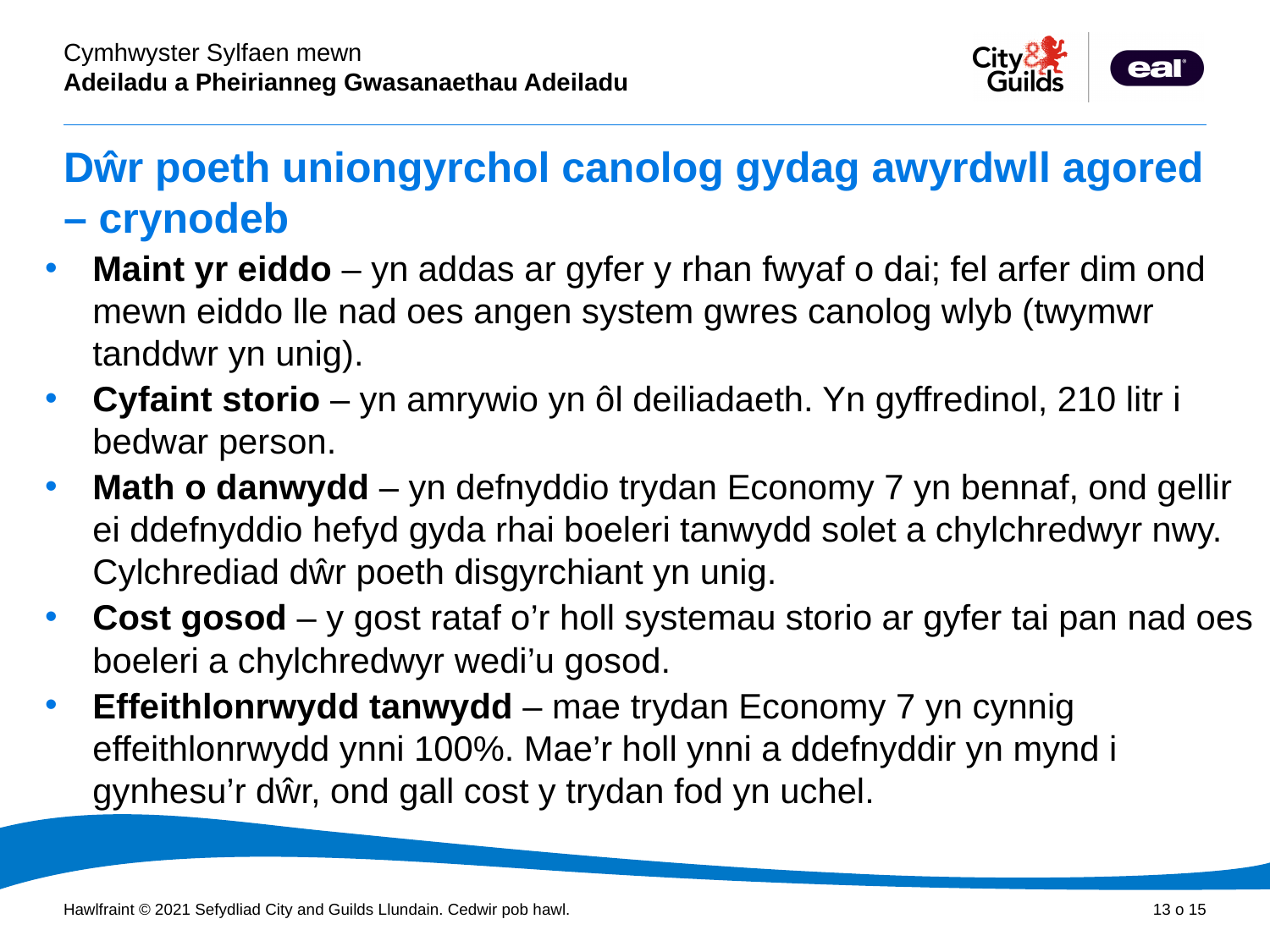

# Dŵr poeth uniongyrchol canolog gydag awyrdwll agored – crynodeb
Maint yr eiddo – yn addas ar gyfer y rhan fwyaf o dai; fel arfer dim ond mewn eiddo lle nad oes angen system gwres canolog wlyb (twymwr tanddwr yn unig).
Cyfaint storio – yn amrywio yn ôl deiliadaeth. Yn gyffredinol, 210 litr i bedwar person.
Math o danwydd – yn defnyddio trydan Economy 7 yn bennaf, ond gellir ei ddefnyddio hefyd gyda rhai boeleri tanwydd solet a chylchredwyr nwy. Cylchrediad dŵr poeth disgyrchiant yn unig.
Cost gosod – y gost rataf o’r holl systemau storio ar gyfer tai pan nad oes boeleri a chylchredwyr wedi’u gosod.
Effeithlonrwydd tanwydd – mae trydan Economy 7 yn cynnig effeithlonrwydd ynni 100%. Mae’r holl ynni a ddefnyddir yn mynd i gynhesu’r dŵr, ond gall cost y trydan fod yn uchel.